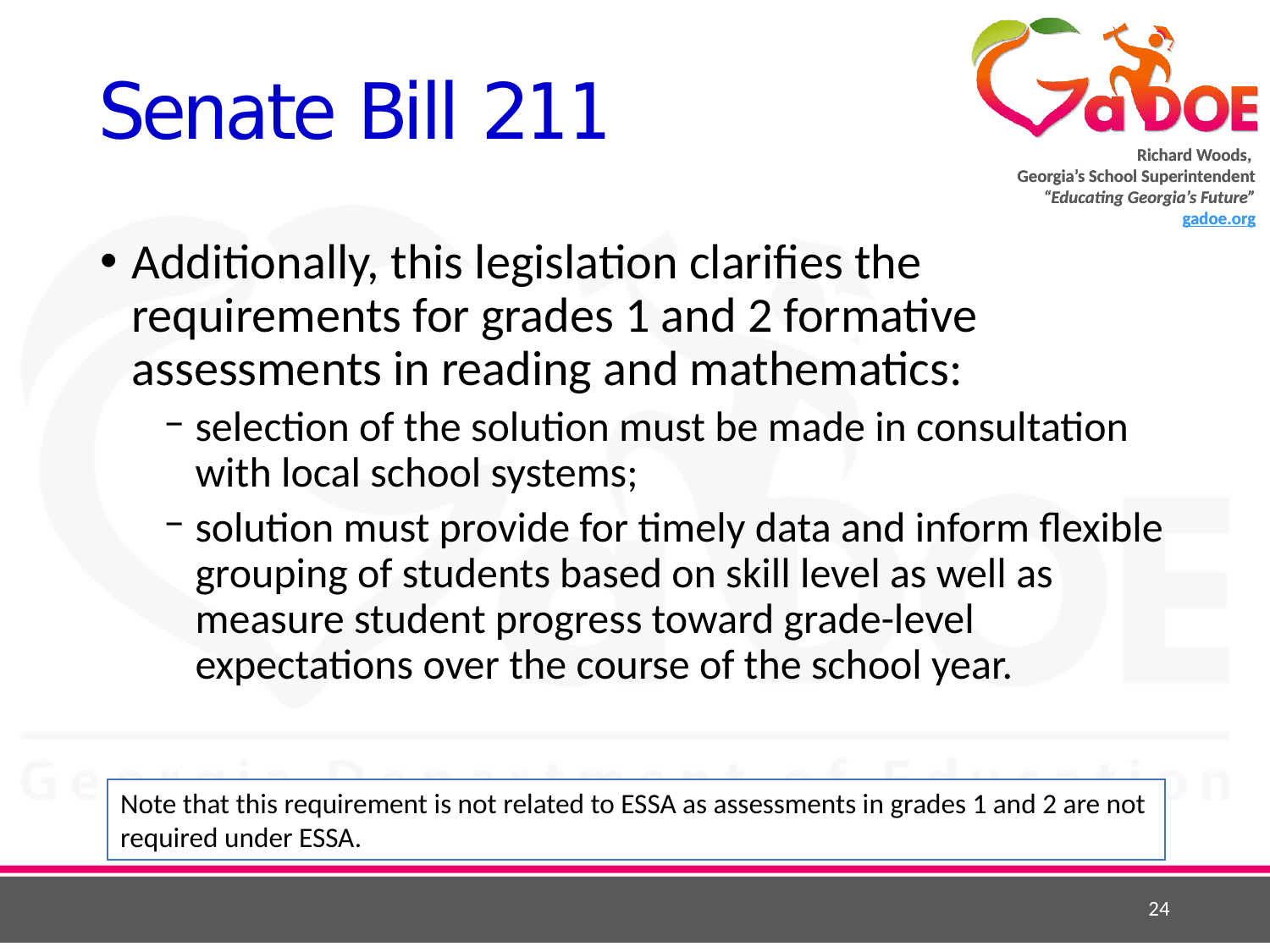

# Senate Bill 211
Additionally, this legislation clarifies the requirements for grades 1 and 2 formative assessments in reading and mathematics:
selection of the solution must be made in consultation with local school systems;
solution must provide for timely data and inform flexible grouping of students based on skill level as well as measure student progress toward grade-level expectations over the course of the school year.
Note that this requirement is not related to ESSA as assessments in grades 1 and 2 are not required under ESSA.
24